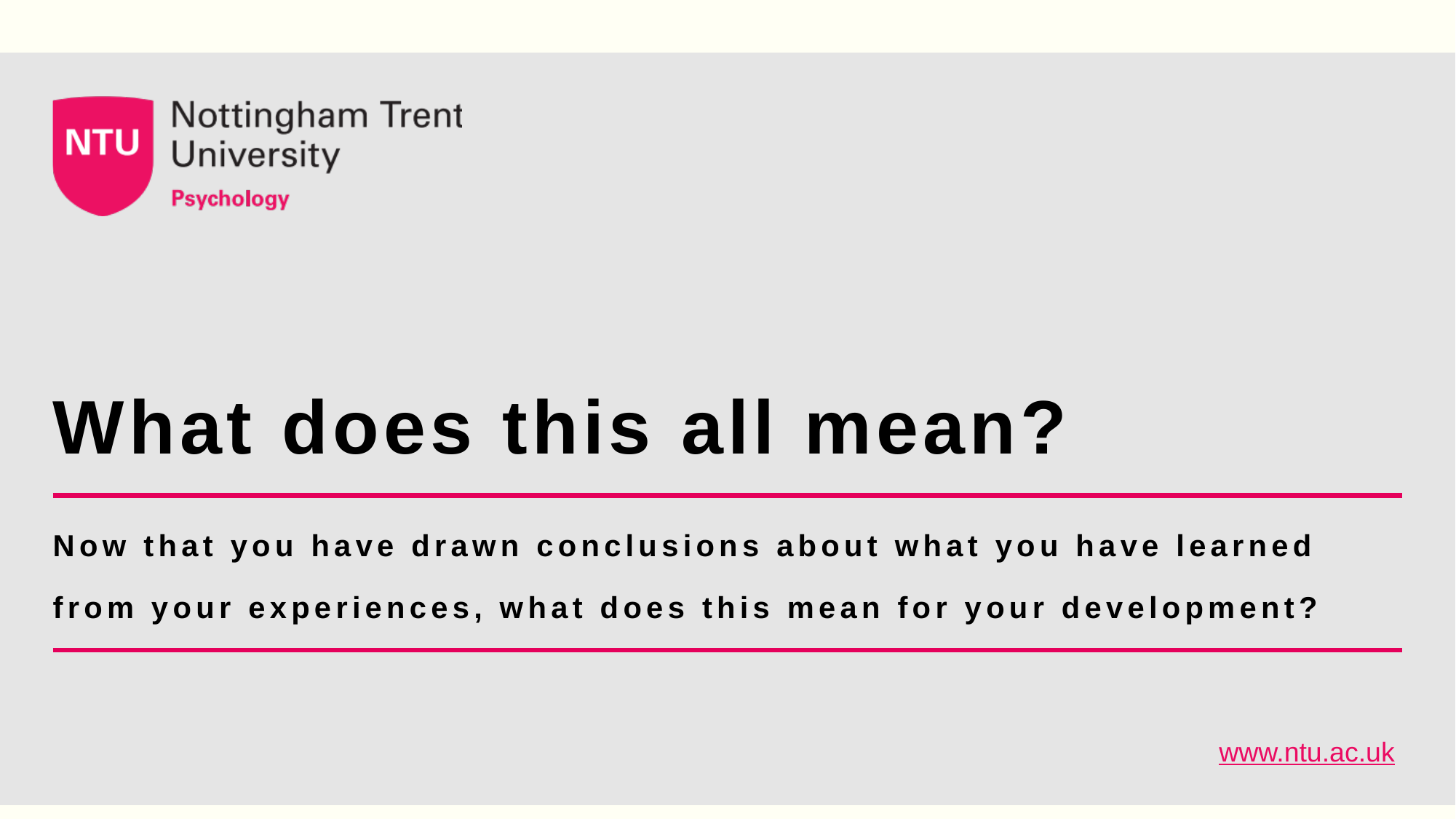

# What does this all mean?
Now that you have drawn conclusions about what you have learned from your experiences, what does this mean for your development?
www.ntu.ac.uk